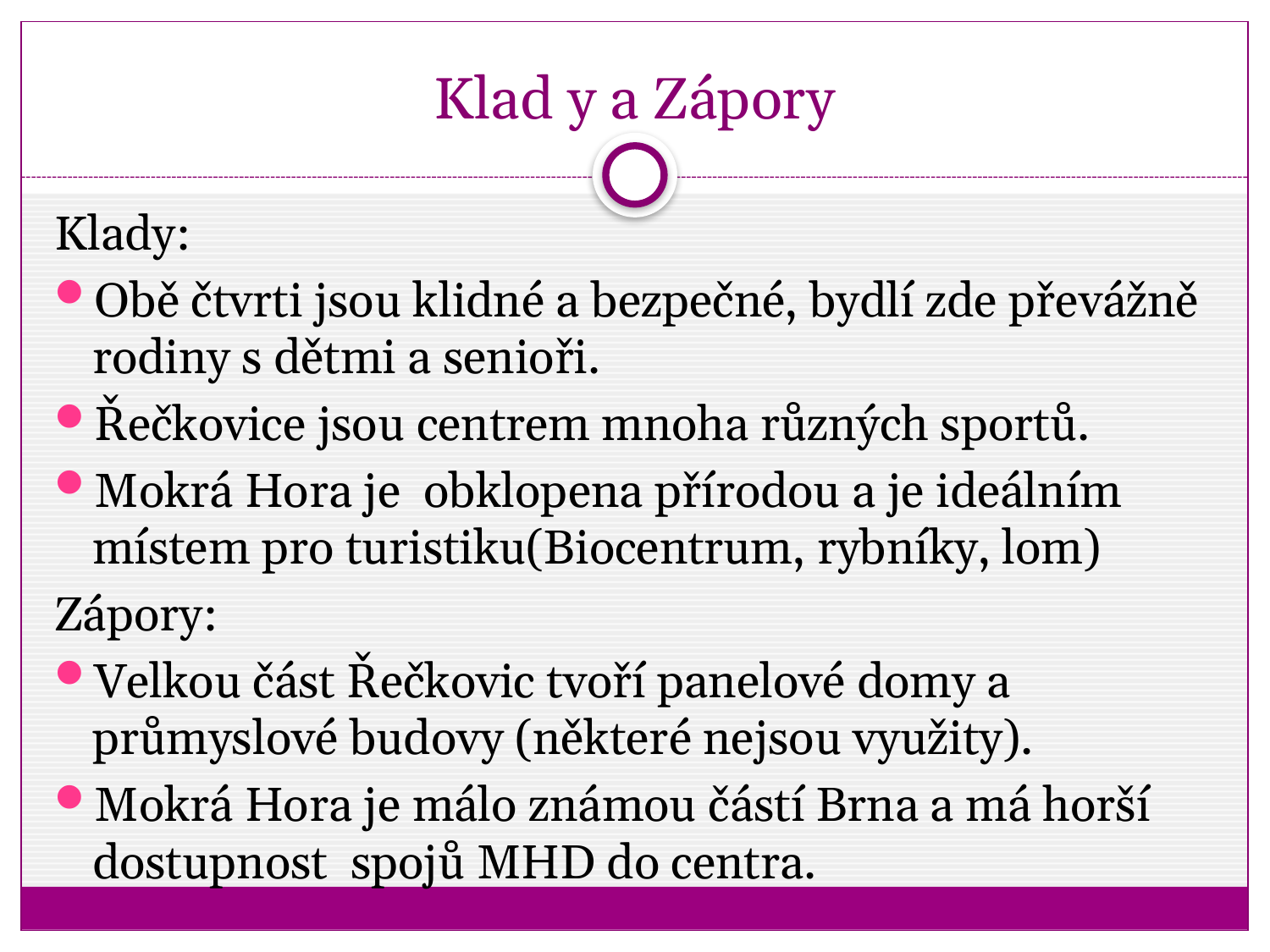

# Klad y a Zápory
Klady:
Obě čtvrti jsou klidné a bezpečné, bydlí zde převážně rodiny s dětmi a senioři.
Řečkovice jsou centrem mnoha různých sportů.
Mokrá Hora je  obklopena přírodou a je ideálním místem pro turistiku(Biocentrum, rybníky, lom)
Zápory:
Velkou část Řečkovic tvoří panelové domy a průmyslové budovy (některé nejsou využity).
Mokrá Hora je málo známou částí Brna a má horší dostupnost  spojů MHD do centra.